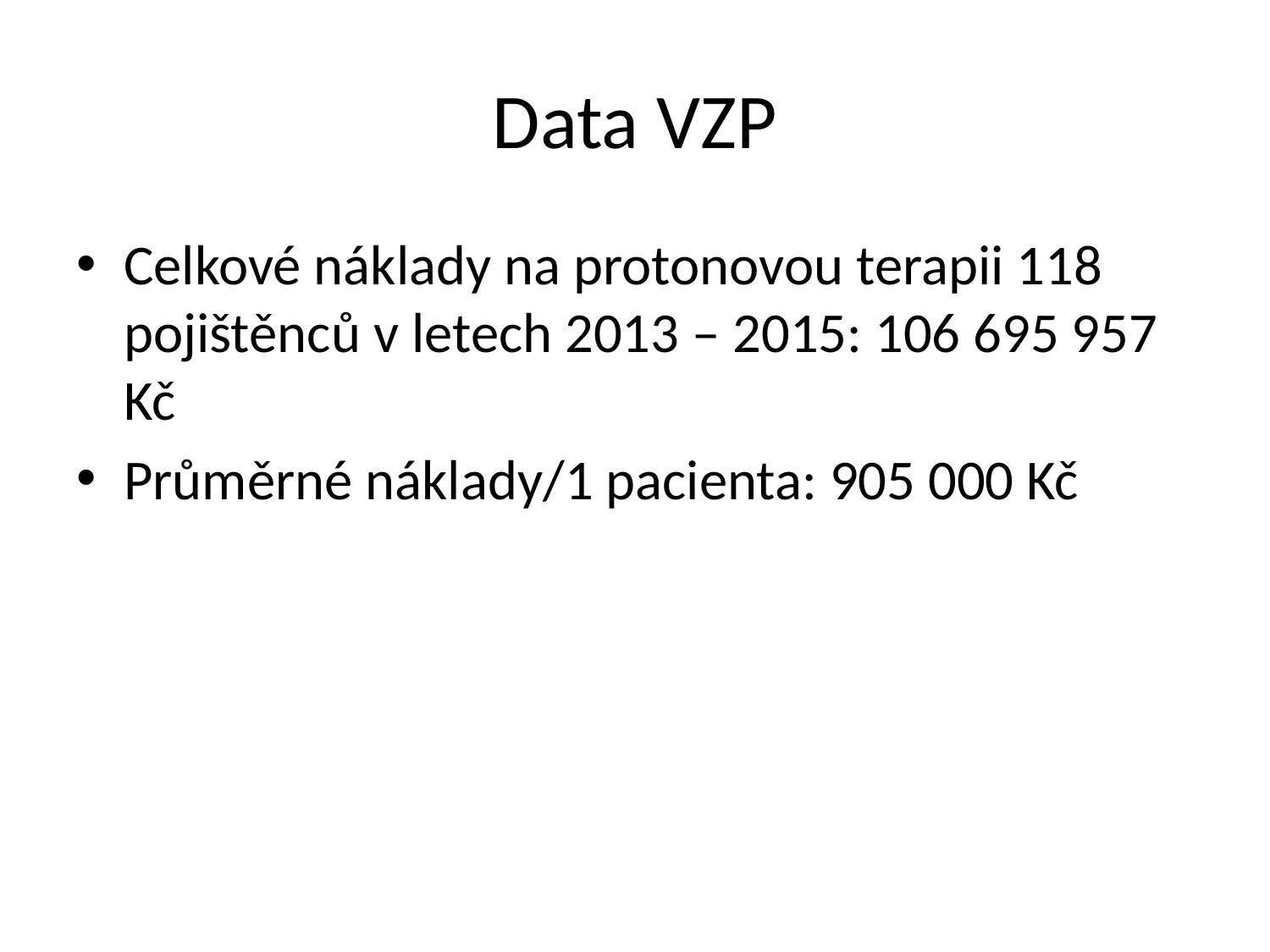

# Data VZP
Celkové náklady na protonovou terapii 118 pojištěnců v letech 2013 – 2015: 106 695 957 Kč
Průměrné náklady/1 pacienta: 905 000 Kč